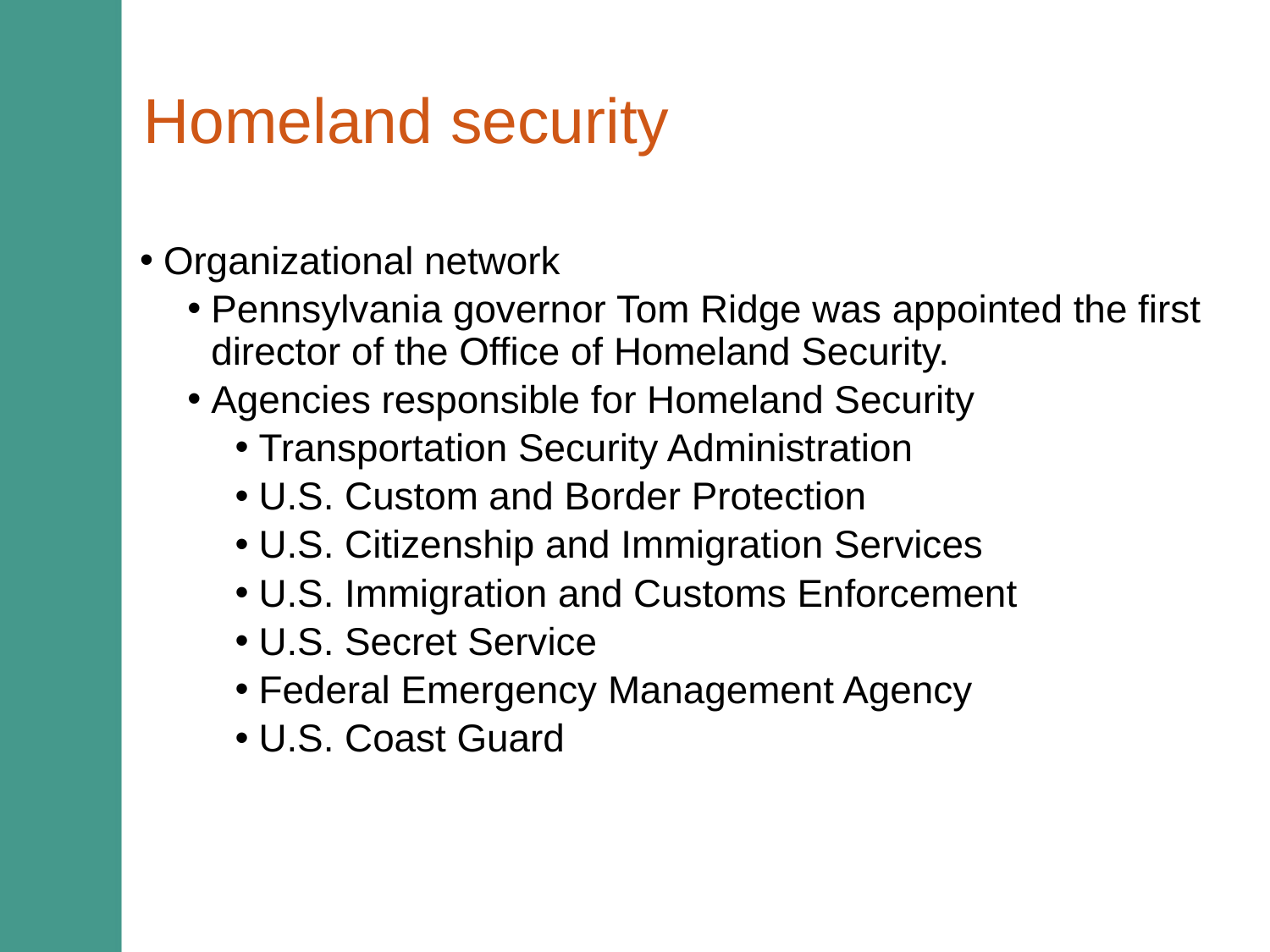

# Homeland security
Organizational network
Pennsylvania governor Tom Ridge was appointed the first director of the Office of Homeland Security.
Agencies responsible for Homeland Security
Transportation Security Administration
U.S. Custom and Border Protection
U.S. Citizenship and Immigration Services
U.S. Immigration and Customs Enforcement
U.S. Secret Service
Federal Emergency Management Agency
U.S. Coast Guard